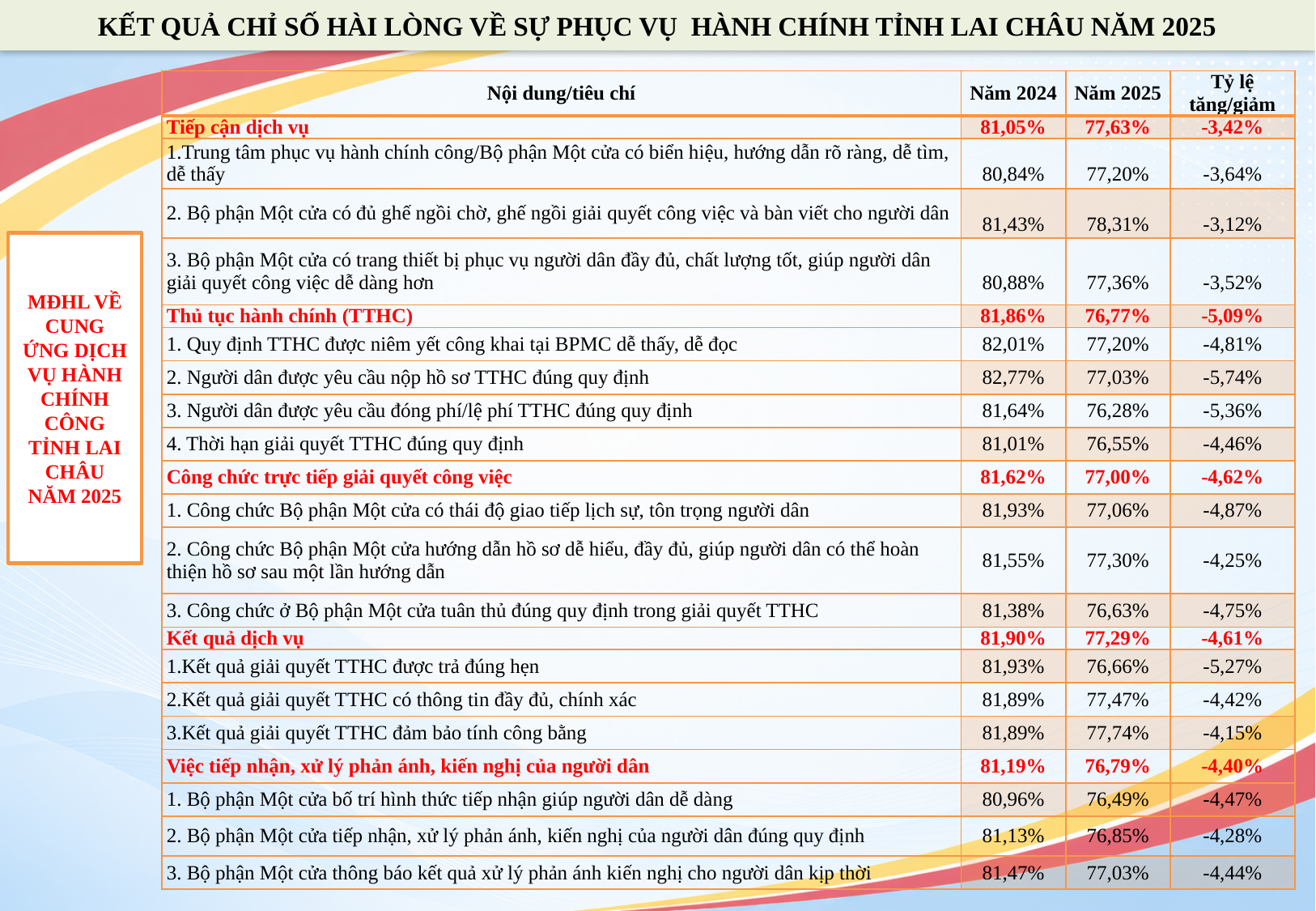

KẾT QUẢ CHỈ SỐ HÀI LÒNG VỀ SỰ PHỤC VỤ  HÀNH CHÍNH TỈNH LAI CHÂU NĂM 2025
| Nội dung/tiêu chí | Năm 2024 | Năm 2025 | Tỷ lệ tăng/giảm |
| --- | --- | --- | --- |
| Tiếp cận dịch vụ | 81,05% | 77,63% | -3,42% |
| 1.Trung tâm phục vụ hành chính công/Bộ phận Một cửa có biển hiệu, hướng dẫn rõ ràng, dễ tìm, dễ thấy | 80,84% | 77,20% | -3,64% |
| 2. Bộ phận Một cửa có đủ ghế ngồi chờ, ghế ngồi giải quyết công việc và bàn viết cho người dân | 81,43% | 78,31% | -3,12% |
| 3. Bộ phận Một cửa có trang thiết bị phục vụ người dân đầy đủ, chất lượng tốt, giúp người dân giải quyết công việc dễ dàng hơn | 80,88% | 77,36% | -3,52% |
| Thủ tục hành chính (TTHC) | 81,86% | 76,77% | -5,09% |
| 1. Quy định TTHC được niêm yết công khai tại BPMC dễ thấy, dễ đọc | 82,01% | 77,20% | -4,81% |
| 2. Người dân được yêu cầu nộp hồ sơ TTHC đúng quy định | 82,77% | 77,03% | -5,74% |
| 3. Người dân được yêu cầu đóng phí/lệ phí TTHC đúng quy định | 81,64% | 76,28% | -5,36% |
| 4. Thời hạn giải quyết TTHC đúng quy định | 81,01% | 76,55% | -4,46% |
| Công chức trực tiếp giải quyết công việc | 81,62% | 77,00% | -4,62% |
| 1. Công chức Bộ phận Một cửa có thái độ giao tiếp lịch sự, tôn trọng người dân | 81,93% | 77,06% | -4,87% |
| 2. Công chức Bộ phận Một cửa hướng dẫn hồ sơ dễ hiểu, đầy đủ, giúp người dân có thể hoàn thiện hồ sơ sau một lần hướng dẫn | 81,55% | 77,30% | -4,25% |
| 3. Công chức ở Bộ phận Một cửa tuân thủ đúng quy định trong giải quyết TTHC | 81,38% | 76,63% | -4,75% |
| Kết quả dịch vụ | 81,90% | 77,29% | -4,61% |
| 1.Kết quả giải quyết TTHC được trả đúng hẹn | 81,93% | 76,66% | -5,27% |
| 2.Kết quả giải quyết TTHC có thông tin đầy đủ, chính xác | 81,89% | 77,47% | -4,42% |
| 3.Kết quả giải quyết TTHC đảm bảo tính công bằng | 81,89% | 77,74% | -4,15% |
| Việc tiếp nhận, xử lý phản ánh, kiến nghị của người dân | 81,19% | 76,79% | -4,40% |
| 1. Bộ phận Một cửa bố trí hình thức tiếp nhận giúp người dân dễ dàng | 80,96% | 76,49% | -4,47% |
| 2. Bộ phận Một cửa tiếp nhận, xử lý phản ánh, kiến nghị của người dân đúng quy định | 81,13% | 76,85% | -4,28% |
| 3. Bộ phận Một cửa thông báo kết quả xử lý phản ánh kiến nghị cho người dân kịp thời | 81,47% | 77,03% | -4,44% |
# MĐHL VỀ CUNG ỨNG DỊCH VỤ HÀNH CHÍNH CÔNG TỈNH LAI CHÂU NĂM 2025